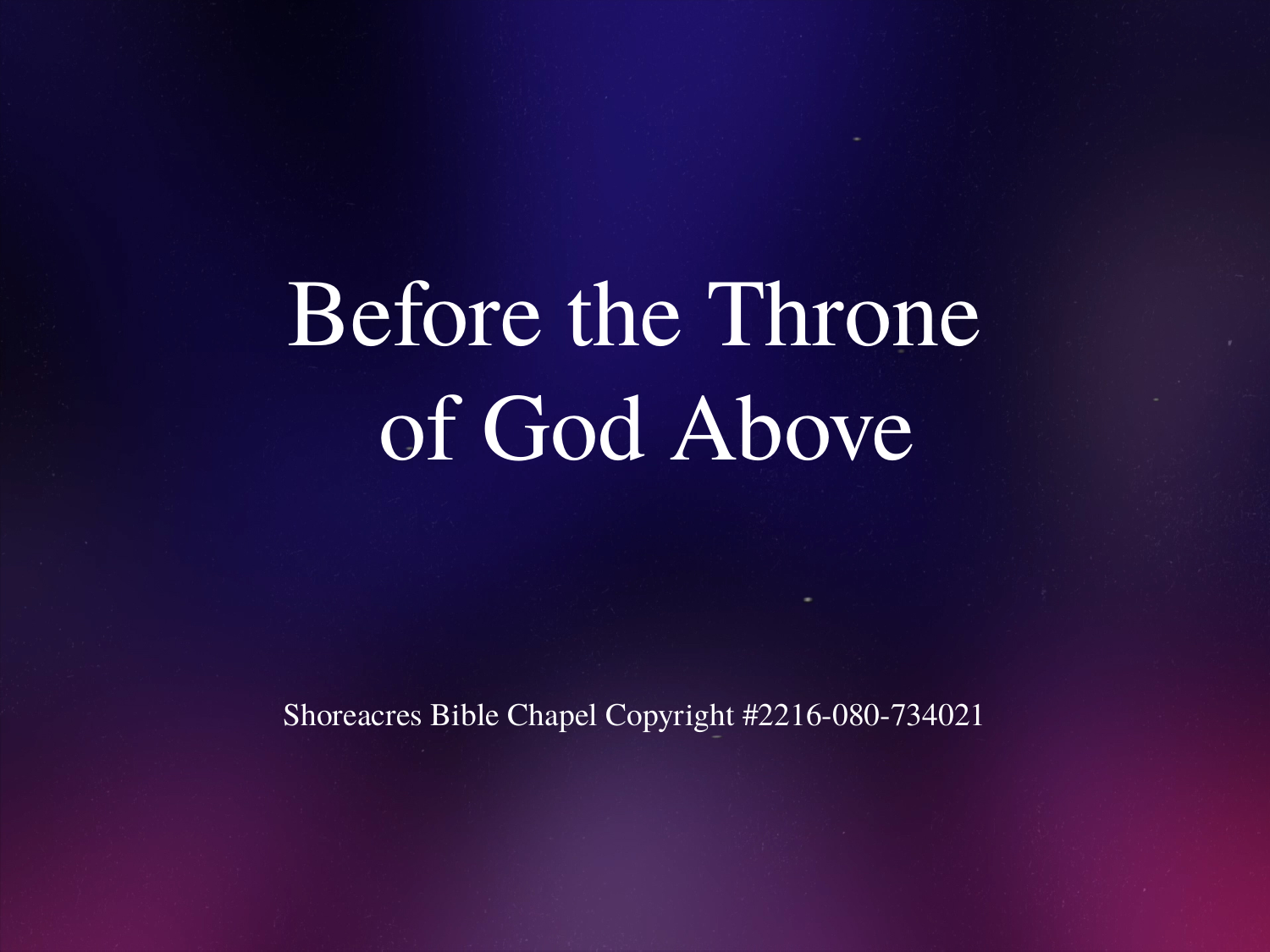

# Before the Throne of God Above
Shoreacres Bible Chapel Copyright #2216-080-734021